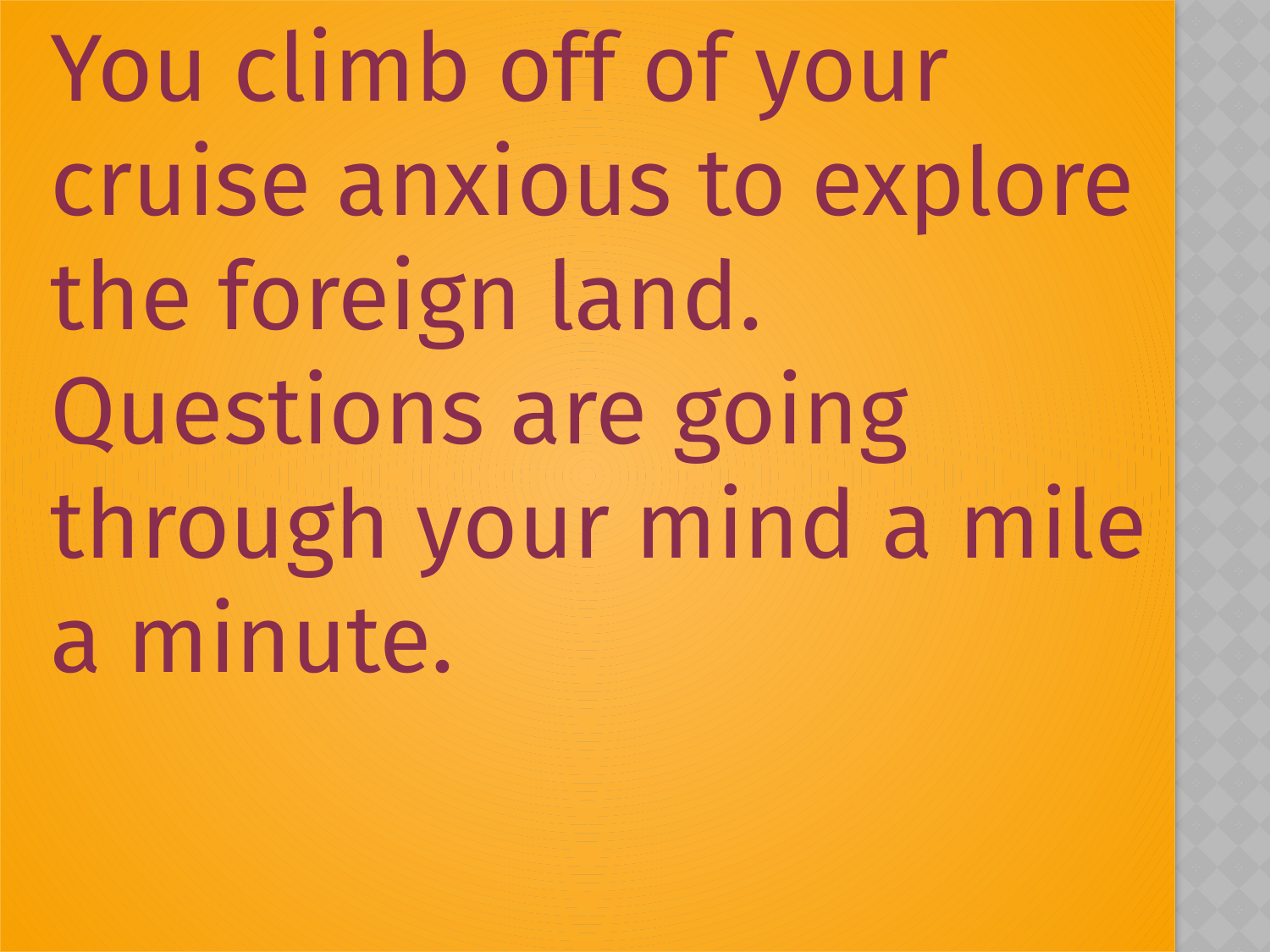

You climb off of your cruise anxious to explore the foreign land. Questions are going through your mind a mile a minute.